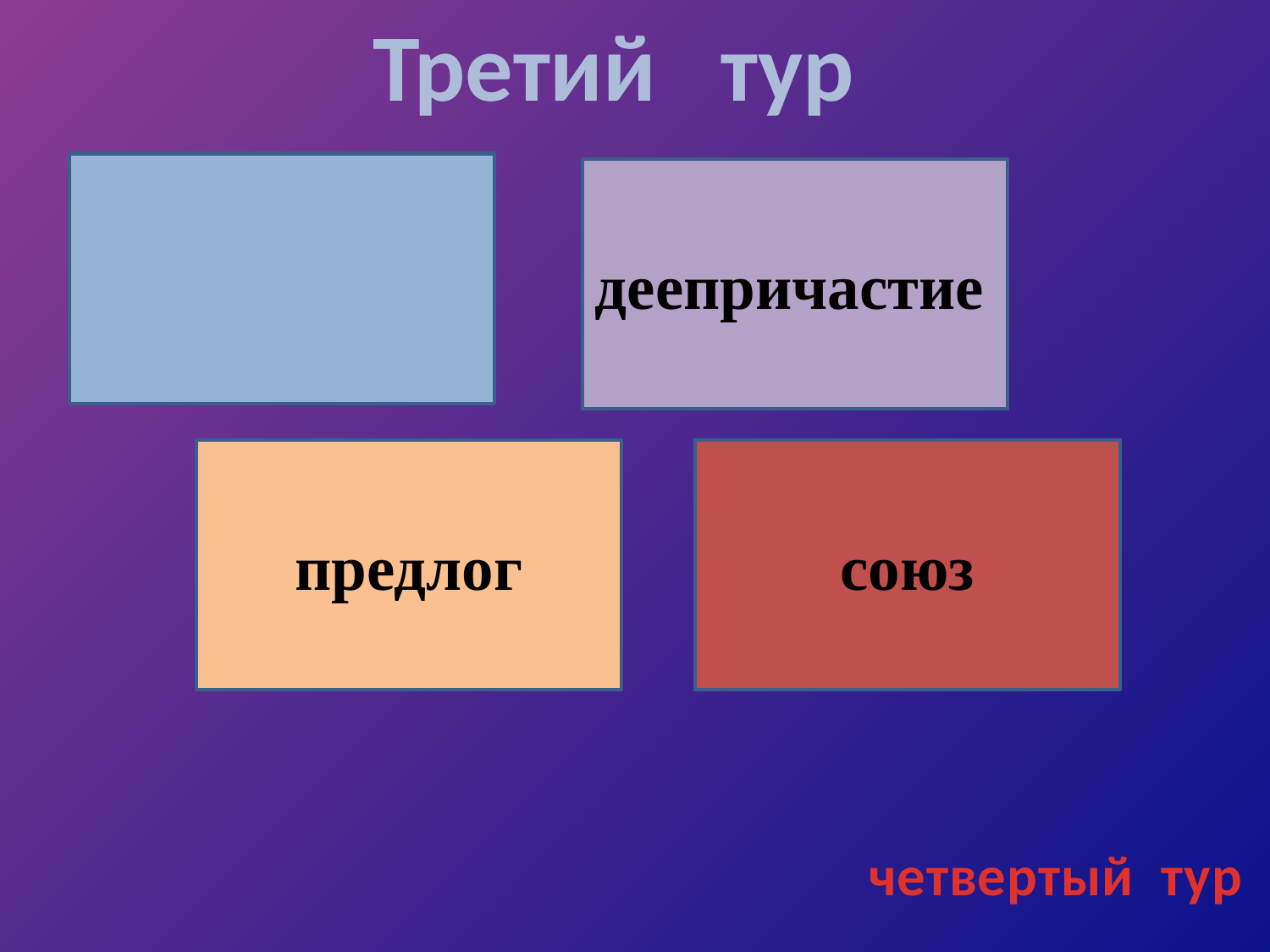

Третий   тур
причастие
деепричастие
предлог
союз
четвертый  тур